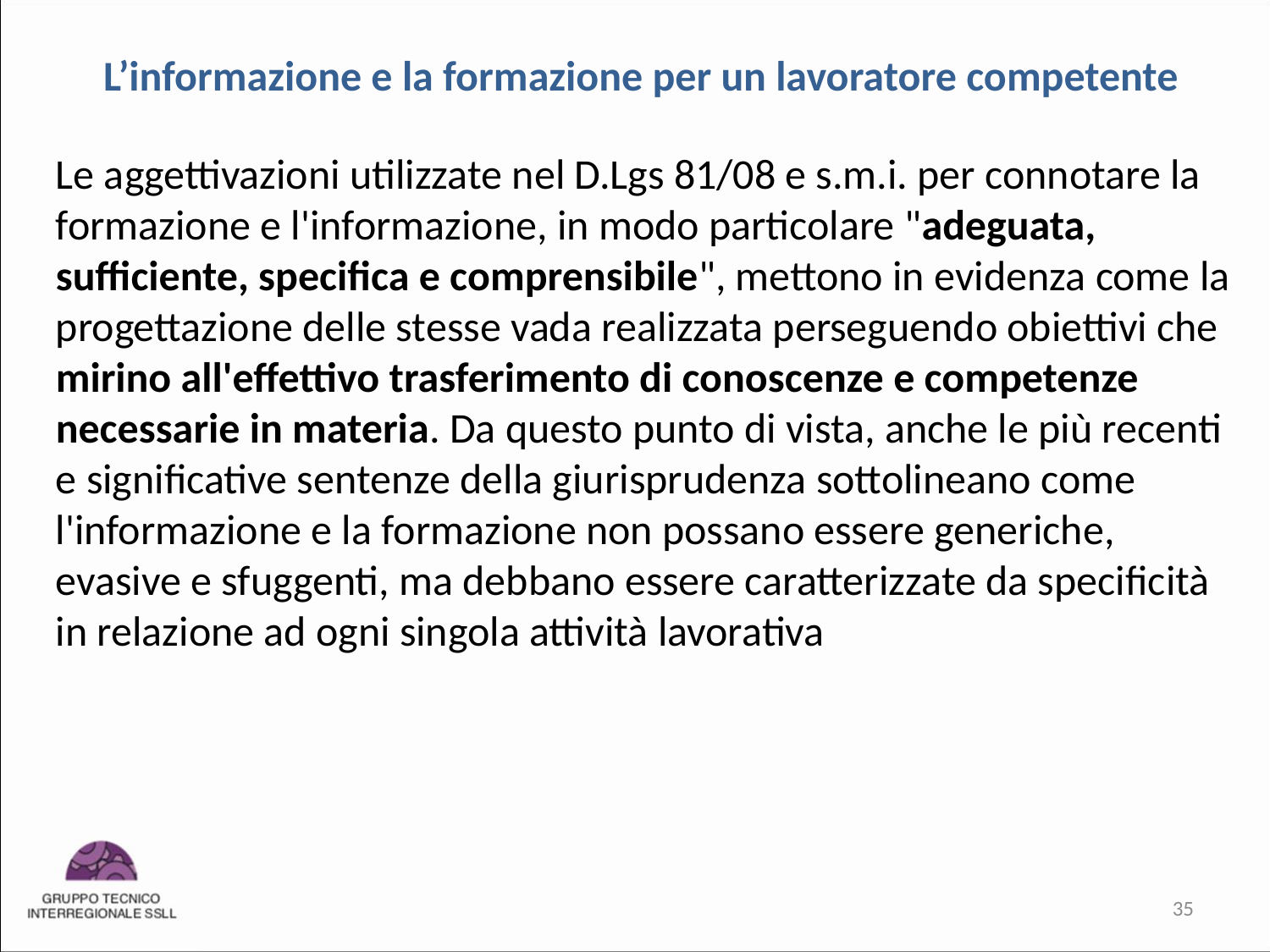

L’informazione e la formazione per un lavoratore competente
Le aggettivazioni utilizzate nel D.Lgs 81/08 e s.m.i. per connotare la formazione e l'informazione, in modo particolare "adeguata, sufficiente, specifica e comprensibile", mettono in evidenza come la progettazione delle stesse vada realizzata perseguendo obiettivi che mirino all'effettivo trasferimento di conoscenze e competenze necessarie in materia. Da questo punto di vista, anche le più recenti e significative sentenze della giurisprudenza sottolineano come l'informazione e la formazione non possano essere generiche, evasive e sfuggenti, ma debbano essere caratterizzate da specificità in relazione ad ogni singola attività lavorativa
35